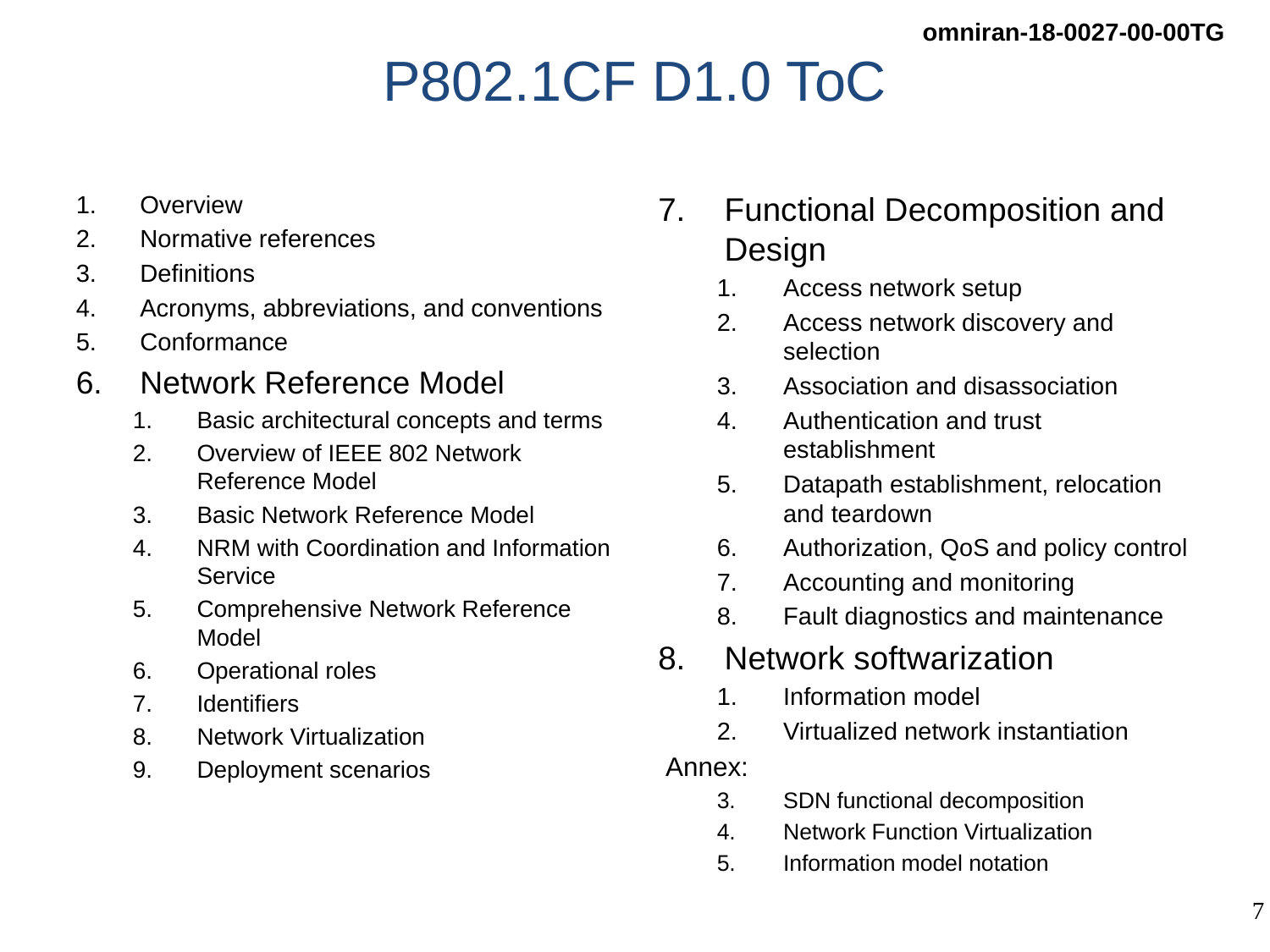

# P802.1CF D1.0 ToC
Overview
Normative references
Definitions
Acronyms, abbreviations, and conventions
Conformance
Network Reference Model
Basic architectural concepts and terms
Overview of IEEE 802 Network Reference Model
Basic Network Reference Model
NRM with Coordination and Information Service
Comprehensive Network Reference Model
Operational roles
Identifiers
Network Virtualization
Deployment scenarios
Functional Decomposition and Design
Access network setup
Access network discovery and selection
Association and disassociation
Authentication and trust establishment
Datapath establishment, relocation and teardown
Authorization, QoS and policy control
Accounting and monitoring
Fault diagnostics and maintenance
Network softwarization
Information model
Virtualized network instantiation
Annex:
SDN functional decomposition
Network Function Virtualization
Information model notation